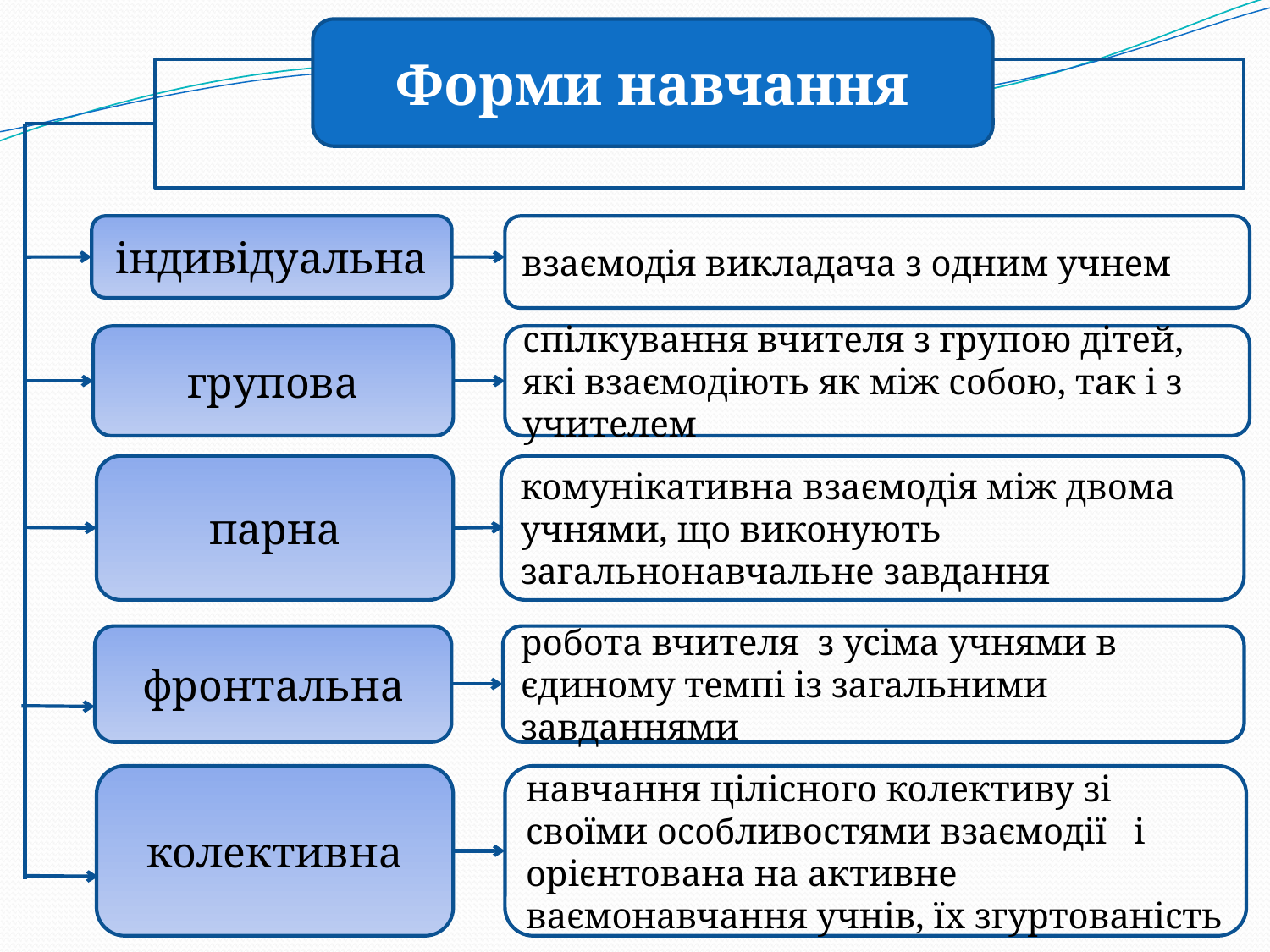

Форми навчання

індивідуальна
взаємодія викладача з одним учнем
групова
спілкування вчителя з групою дітей, які взаємодіють як між собою, так і з учителем
парна
комунікативна взаємодія між двома учнями, що виконують загальнонавчальне завдання
фронтальна
робота вчителя  з усіма учнями в єдиному темпі із загальними завданнями
колективна
навчання цілісного колективу зі своїми особливостями взаємодії   і орієнтована на активне ваємонавчання учнів, їх згуртованість
19